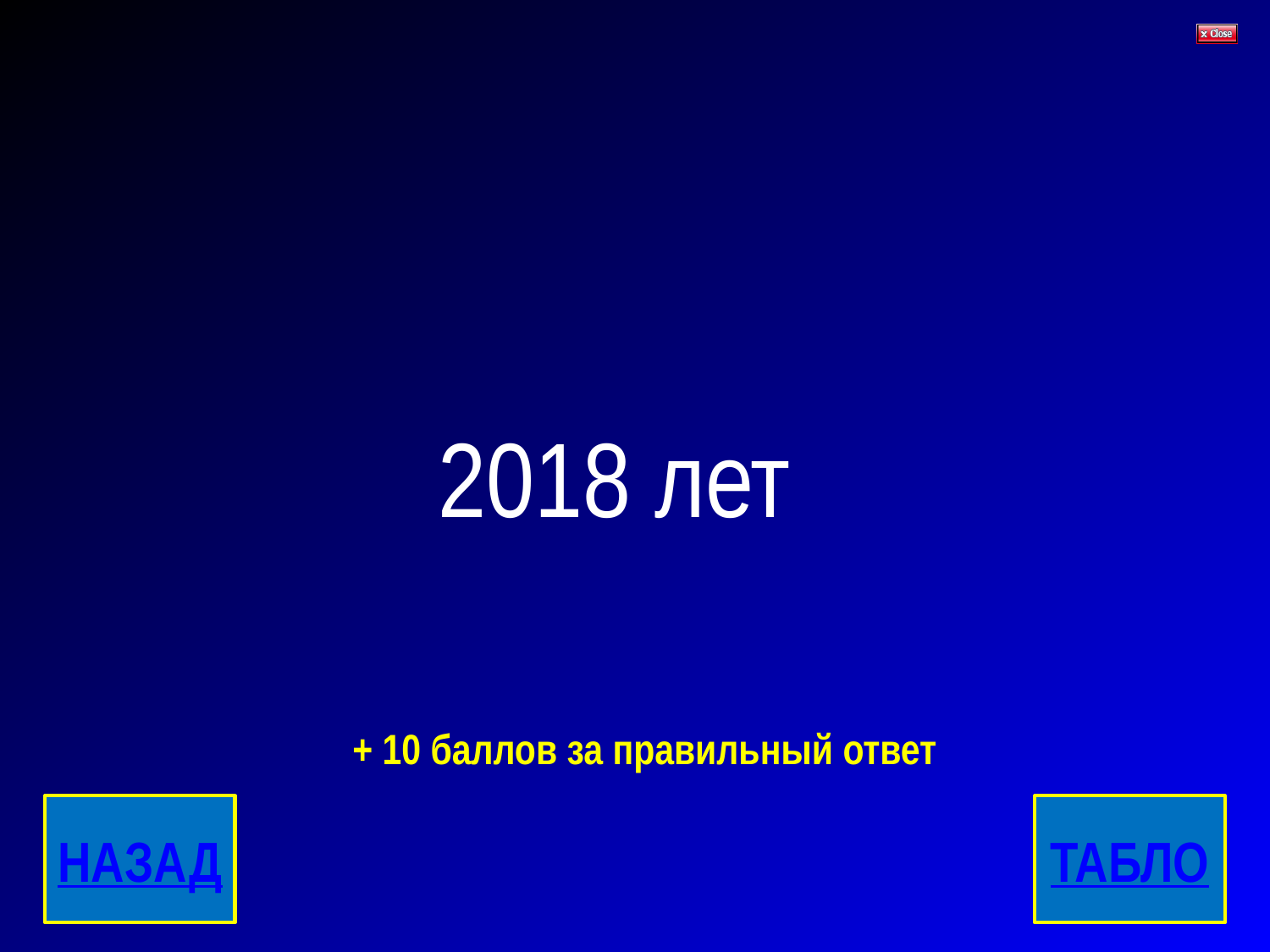

# 2018 лет
+ 10 баллов за правильный ответ
НАЗАД
ТАБЛО